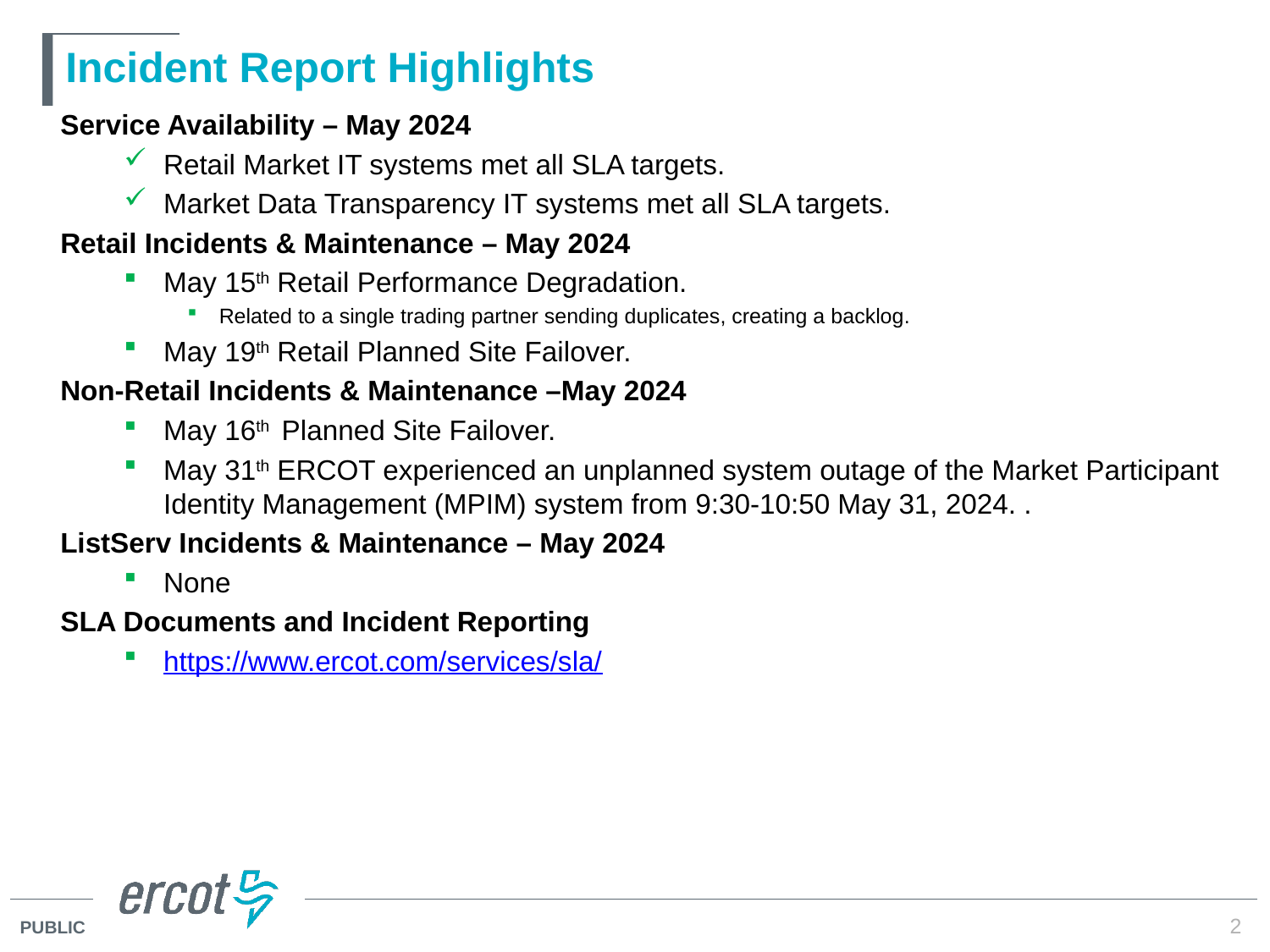

# Incident Report Highlights
Service Availability – May 2024
Retail Market IT systems met all SLA targets.
Market Data Transparency IT systems met all SLA targets.
Retail Incidents & Maintenance – May 2024
May 15th Retail Performance Degradation.
Related to a single trading partner sending duplicates, creating a backlog.
May 19th Retail Planned Site Failover.
Non-Retail Incidents & Maintenance –May 2024
May 16th  Planned Site Failover.
May 31th ERCOT experienced an unplanned system outage of the Market Participant Identity Management (MPIM) system from 9:30-10:50 May 31, 2024. .
ListServ Incidents & Maintenance – May 2024
None
SLA Documents and Incident Reporting
https://www.ercot.com/services/sla/

2